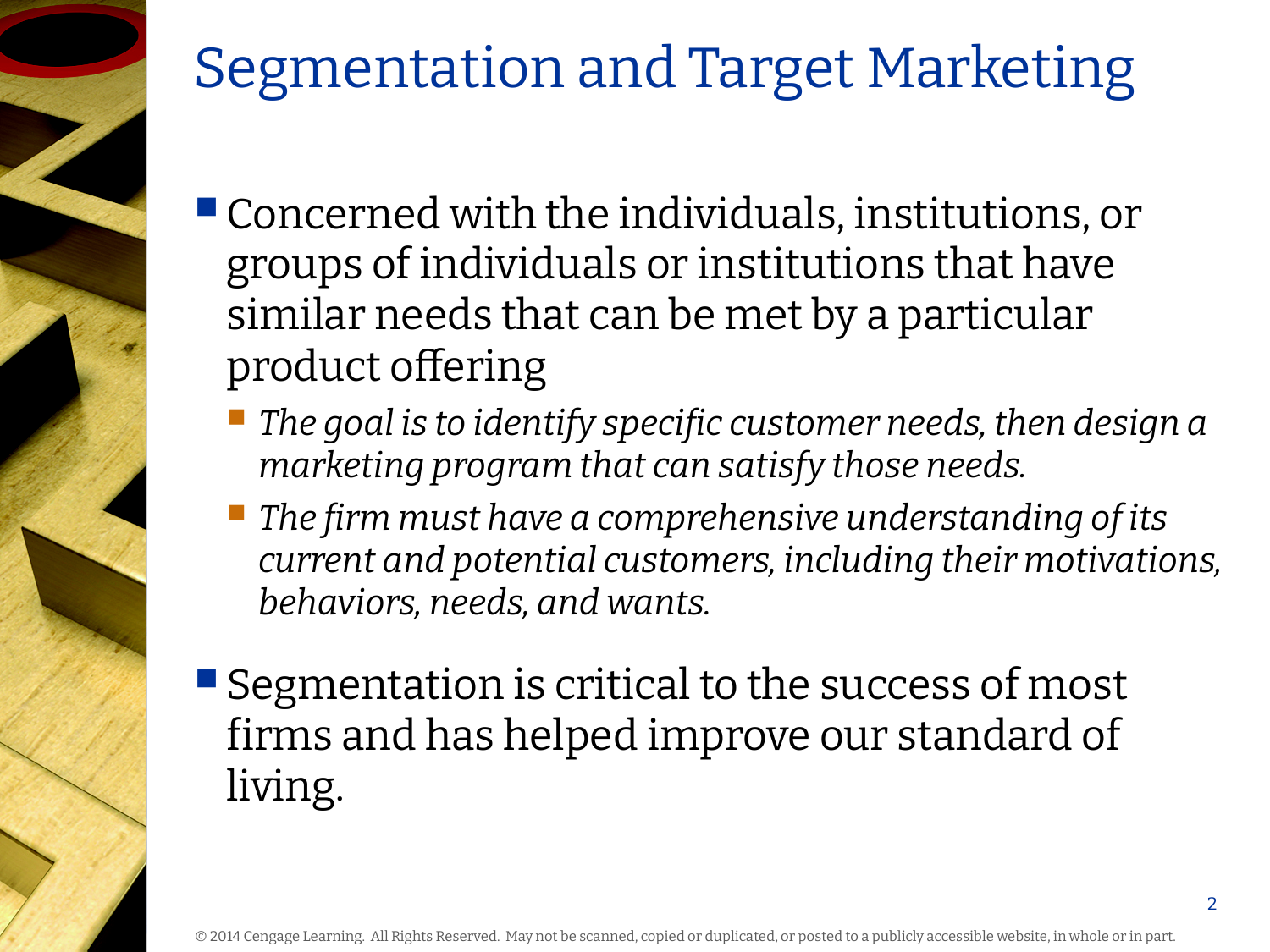

# Segmentation and Target Marketing
Concerned with the individuals, institutions, or groups of individuals or institutions that have similar needs that can be met by a particular product offering
The goal is to identify specific customer needs, then design a marketing program that can satisfy those needs.
The firm must have a comprehensive understanding of its current and potential customers, including their motivations, behaviors, needs, and wants.
Segmentation is critical to the success of most firms and has helped improve our standard of living.
2